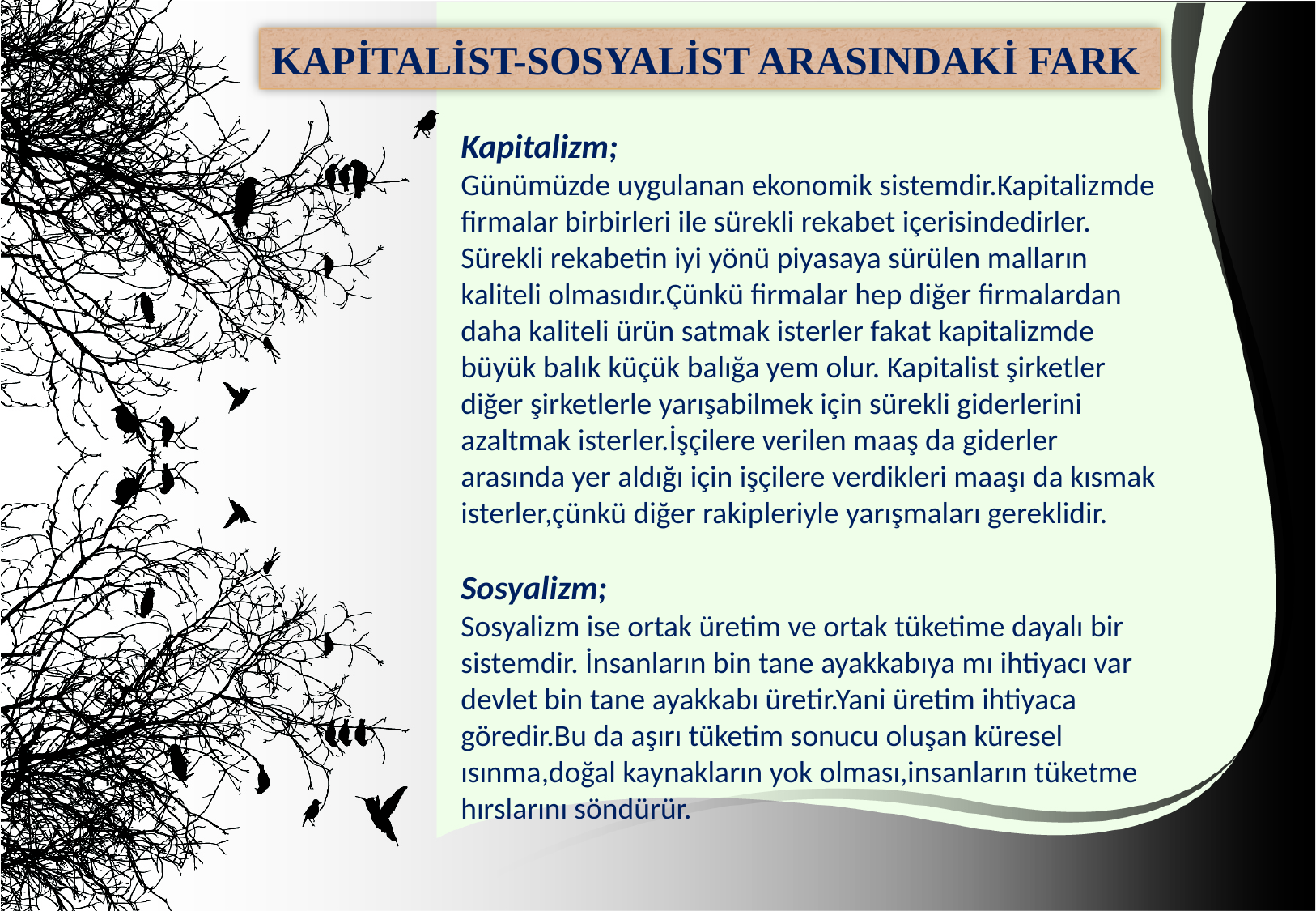

KAPİTALİST-SOSYALİST ARASINDAKİ FARK
Kapitalizm;
Günümüzde uygulanan ekonomik sistemdir.Kapitalizmde firmalar birbirleri ile sürekli rekabet içerisindedirler. Sürekli rekabetin iyi yönü piyasaya sürülen malların kaliteli olmasıdır.Çünkü firmalar hep diğer firmalardan daha kaliteli ürün satmak isterler fakat kapitalizmde büyük balık küçük balığa yem olur. Kapitalist şirketler diğer şirketlerle yarışabilmek için sürekli giderlerini azaltmak isterler.İşçilere verilen maaş da giderler arasında yer aldığı için işçilere verdikleri maaşı da kısmak isterler,çünkü diğer rakipleriyle yarışmaları gereklidir.
Sosyalizm;
Sosyalizm ise ortak üretim ve ortak tüketime dayalı bir sistemdir. İnsanların bin tane ayakkabıya mı ihtiyacı var devlet bin tane ayakkabı üretir.Yani üretim ihtiyaca göredir.Bu da aşırı tüketim sonucu oluşan küresel ısınma,doğal kaynakların yok olması,insanların tüketme hırslarını söndürür.